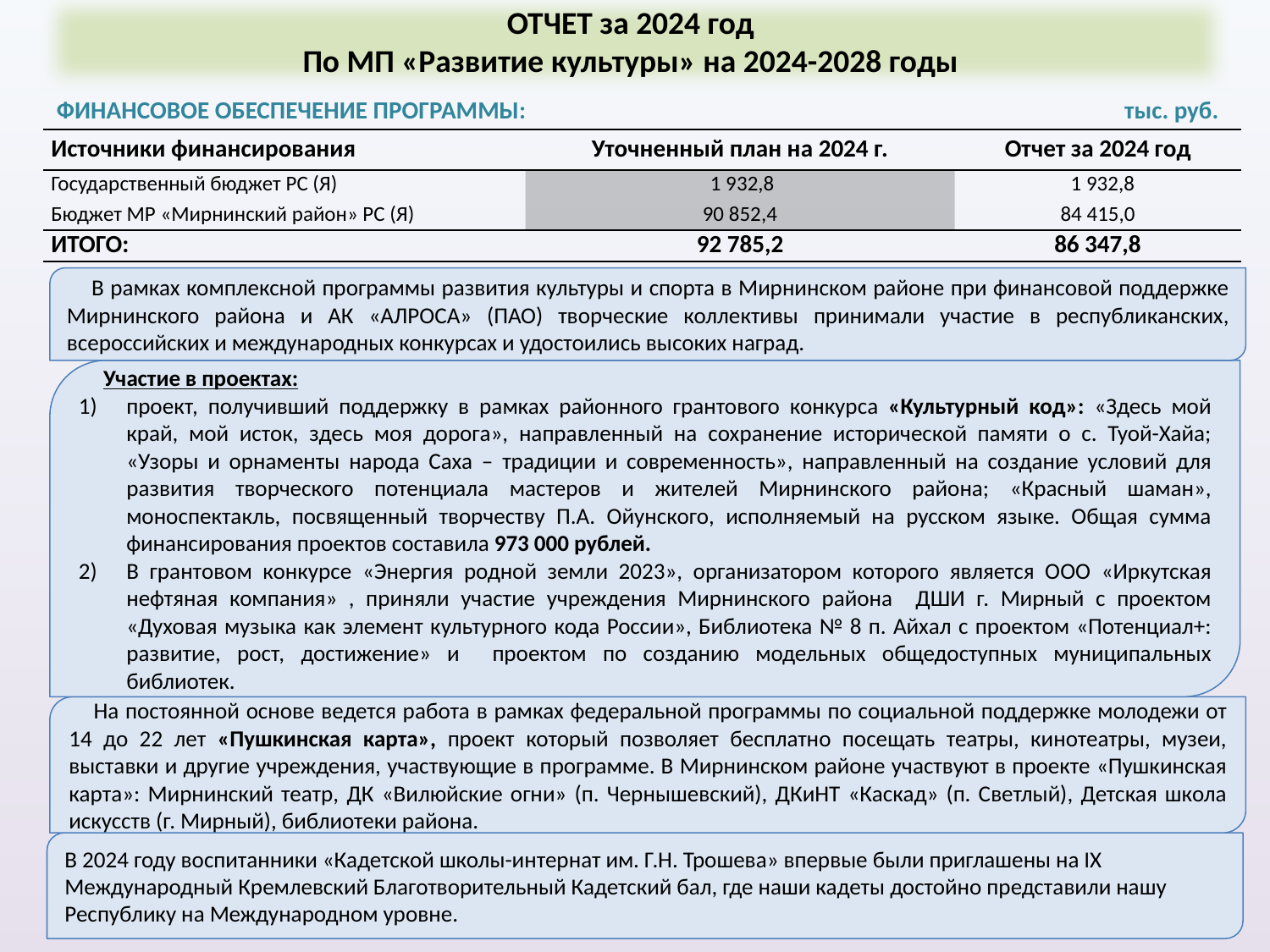

ОТЧЕТ за 2024 год
По МП «Развитие культуры» на 2024-2028 годы
ФИНАНСОВОЕ ОБЕСПЕЧЕНИЕ ПРОГРАММЫ:                                                                                                             тыс. руб.
| Источники финансирования | Уточненный план на 2024 г. | Отчет за 2024 год |
| --- | --- | --- |
| Государственный бюджет РС (Я) | 1 932,8 | 1 932,8 |
| Бюджет МР «Мирнинский район» РС (Я) | 90 852,4 | 84 415,0 |
| ИТОГО: | 92 785,2 | 86 347,8 |
В рамках комплексной программы развития культуры и спорта в Мирнинском районе при финансовой поддержке Мирнинского района и АК «АЛРОСА» (ПАО) творческие коллективы принимали участие в республиканских, всероссийских и международных конкурсах и удостоились высоких наград.
Участие в проектах:
проект, получивший поддержку в рамках районного грантового конкурса «Культурный код»: «Здесь мой край, мой исток, здесь моя дорога», направленный на сохранение исторической памяти о с. Туой-Хайа; «Узоры и орнаменты народа Саха – традиции и современность», направленный на создание условий для развития творческого потенциала мастеров и жителей Мирнинского района; «Красный шаман», моноспектакль, посвященный творчеству П.А. Ойунского, исполняемый на русском языке. Общая сумма финансирования проектов составила 973 000 рублей.
В грантовом конкурсе «Энергия родной земли 2023», организатором которого является ООО «Иркутская нефтяная компания» , приняли участие учреждения Мирнинского района  ДШИ г. Мирный с проектом «Духовая музыка как элемент культурного кода России», Библиотека № 8 п. Айхал с проектом «Потенциал+: развитие, рост, достижение» и  проектом по созданию модельных общедоступных муниципальных библиотек.
На постоянной основе ведется работа в рамках федеральной программы по социальной поддержке молодежи от 14 до 22 лет «Пушкинская карта», проект который позволяет бесплатно посещать театры, кинотеатры, музеи, выставки и другие учреждения, участвующие в программе. В Мирнинском районе участвуют в проекте «Пушкинская карта»: Мирнинский театр, ДК «Вилюйские огни» (п. Чернышевский), ДКиНТ «Каскад» (п. Светлый), Детская школа искусств (г. Мирный), библиотеки района.
В 2024 году воспитанники «Кадетской школы-интернат им. Г.Н. Трошева» впервые были приглашены на IX Международный Кремлевский Благотворительный Кадетский бал, где наши кадеты достойно представили нашу Республику на Международном уровне.